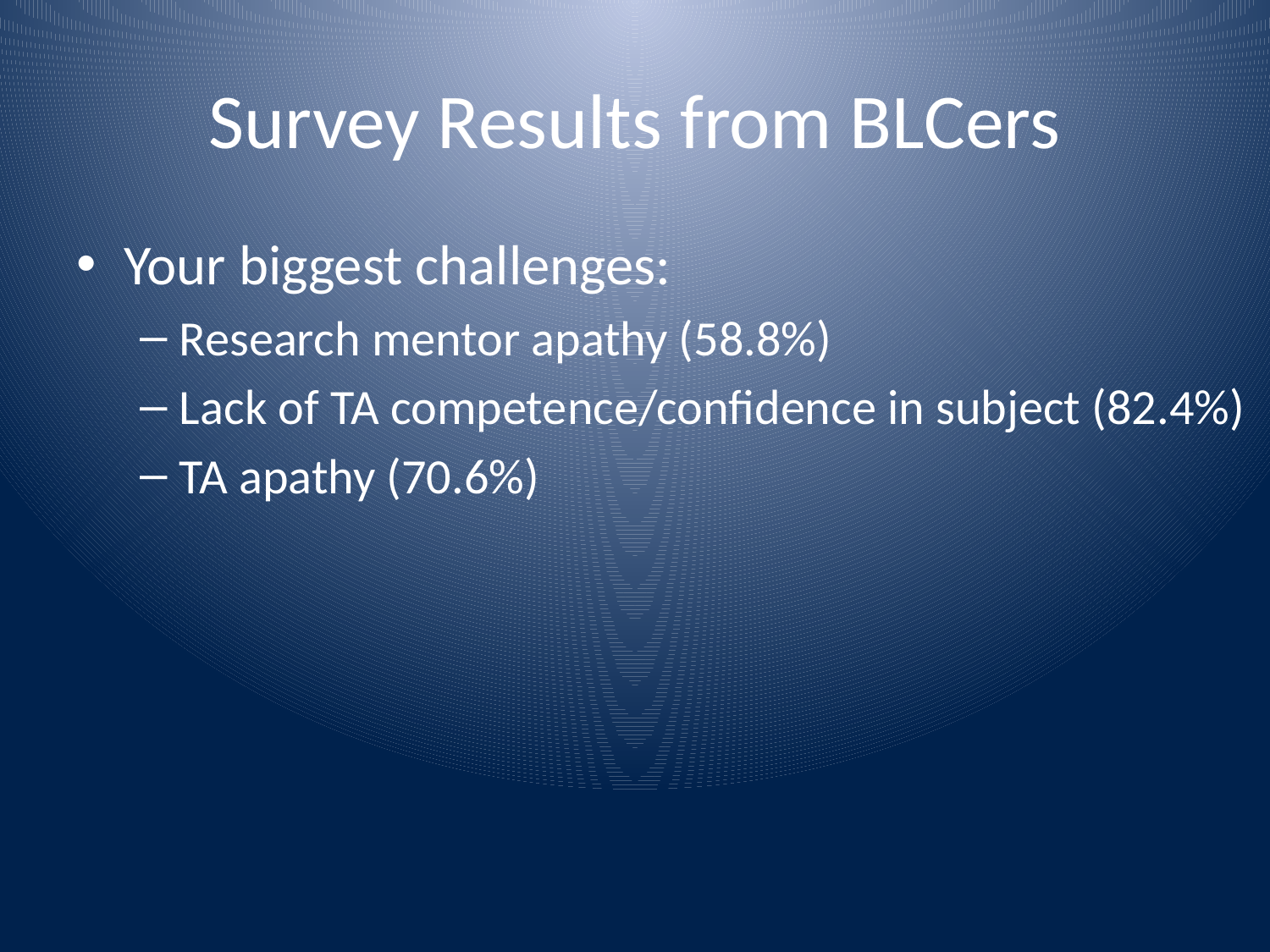

# Survey Results from BLCers
Your biggest challenges:
Research mentor apathy (58.8%)
Lack of TA competence/confidence in subject (82.4%)
TA apathy (70.6%)